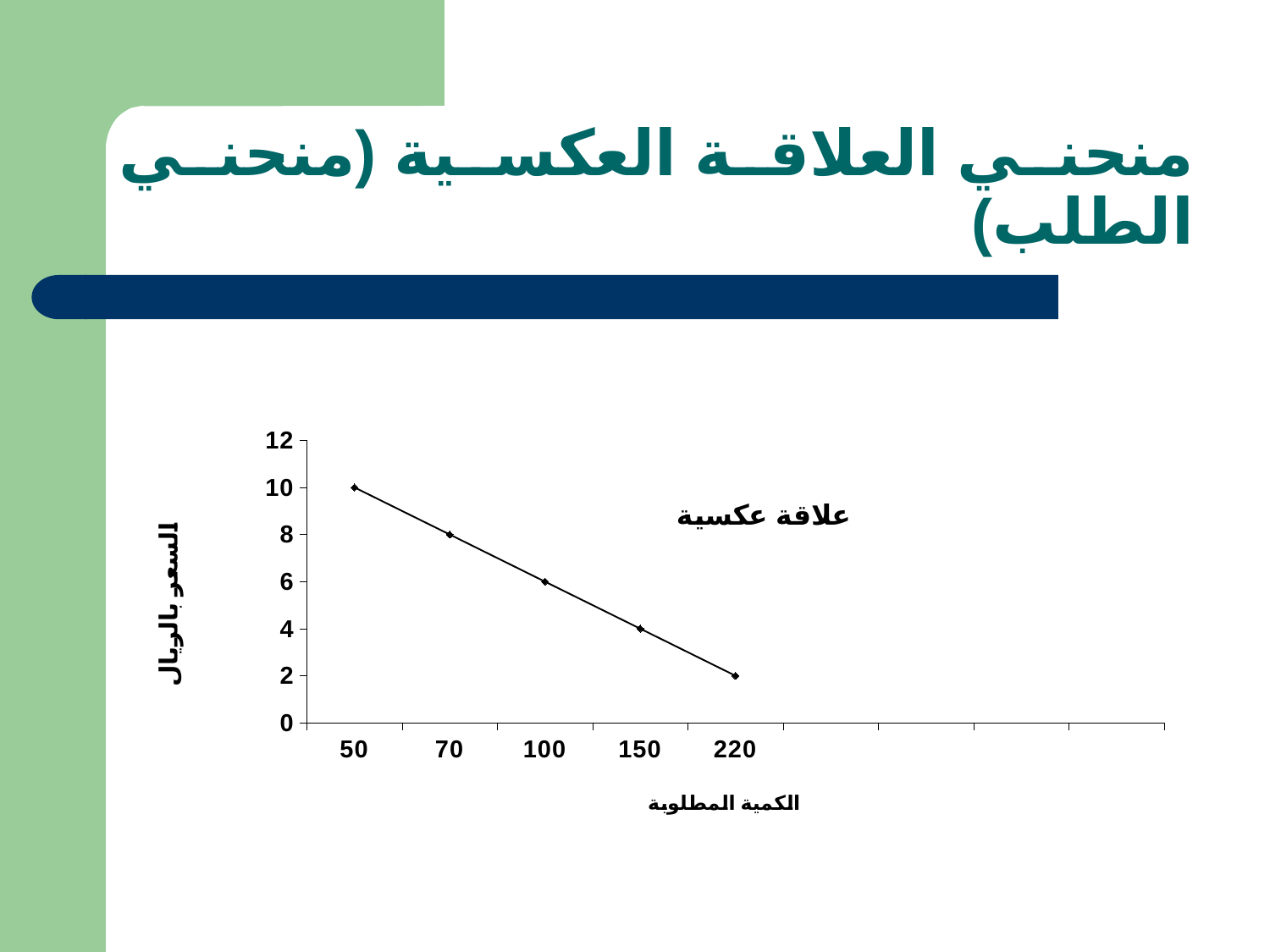

# منحني العلاقة العكسية (منحني الطلب)

### Chart: علاقة عكسية

| Category | شرق |
|---|---|
| 50 | 10.0 |
| 70 | 8.0 |
| 100 | 6.0 |
| 150 | 4.0 |
| 220 | 2.0 |
|  | None |
|  | None |
|  | None |
|  | None |